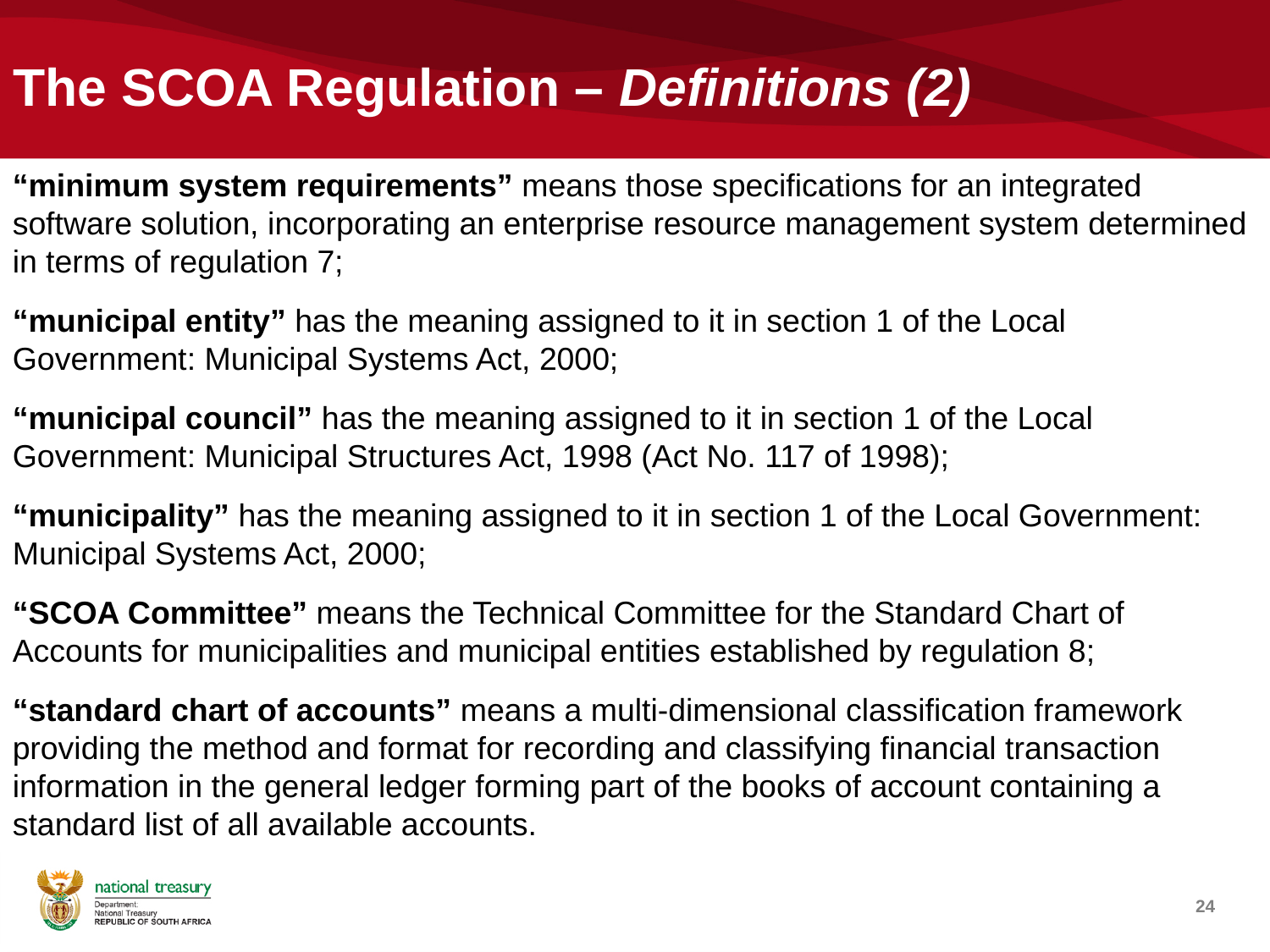

# The SCOA Regulation – Definitions (2)

“minimum system requirements” means those specifications for an integrated software solution, incorporating an enterprise resource management system determined in terms of regulation 7;
“municipal entity” has the meaning assigned to it in section 1 of the Local Government: Municipal Systems Act, 2000;
“municipal council” has the meaning assigned to it in section 1 of the Local Government: Municipal Structures Act, 1998 (Act No. 117 of 1998);
“municipality” has the meaning assigned to it in section 1 of the Local Government: Municipal Systems Act, 2000;
“SCOA Committee” means the Technical Committee for the Standard Chart of Accounts for municipalities and municipal entities established by regulation 8;
“standard chart of accounts” means a multi-dimensional classification framework providing the method and format for recording and classifying financial transaction information in the general ledger forming part of the books of account containing a standard list of all available accounts.
24